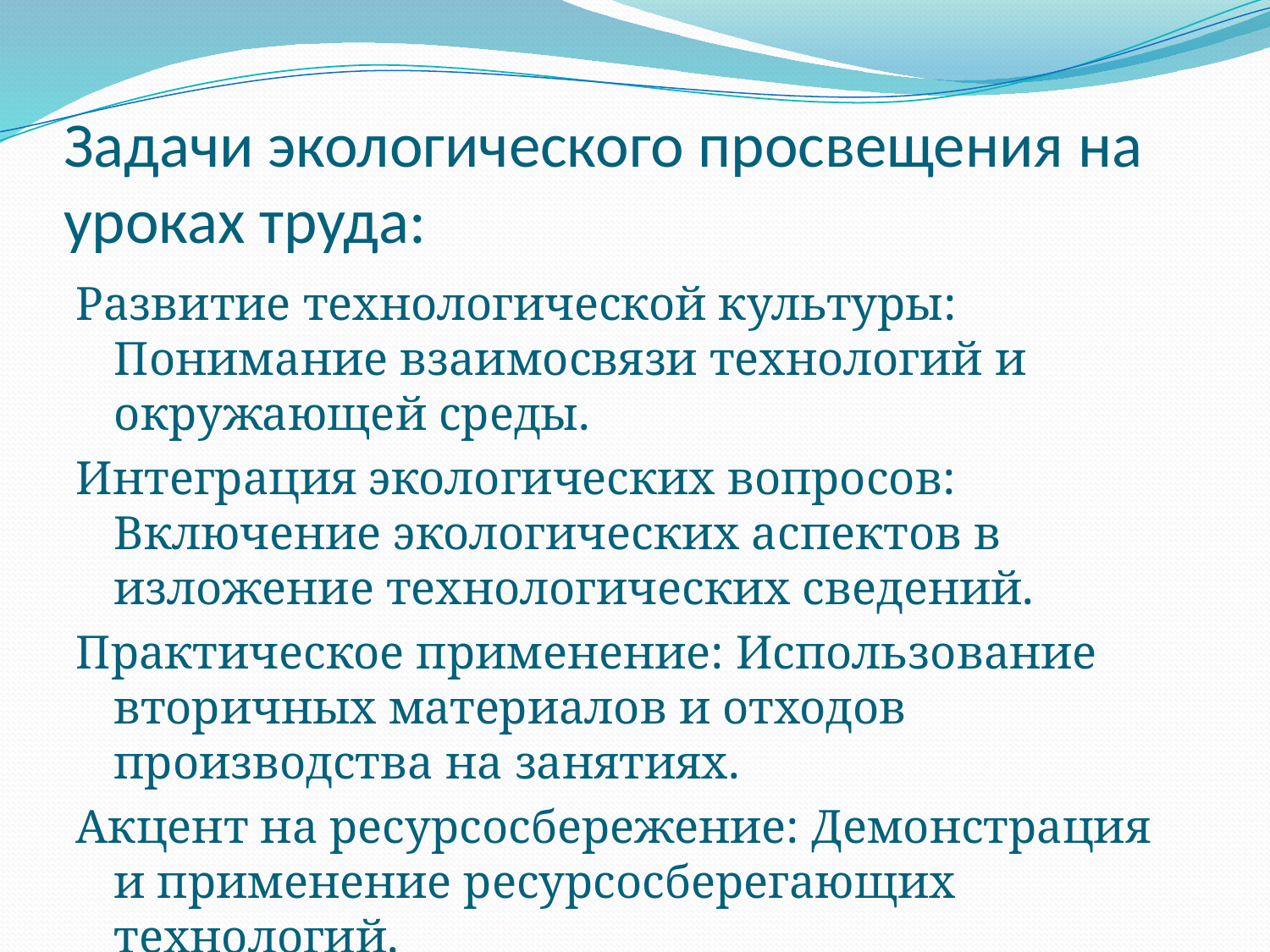

# Задачи экологического просвещения на уроках труда:
Развитие технологической культуры: Понимание взаимосвязи технологий и окружающей среды.
Интеграция экологических вопросов: Включение экологических аспектов в изложение технологических сведений.
Практическое применение: Использование вторичных материалов и отходов производства на занятиях.
Акцент на ресурсосбережение: Демонстрация и применение ресурсосберегающих технологий.